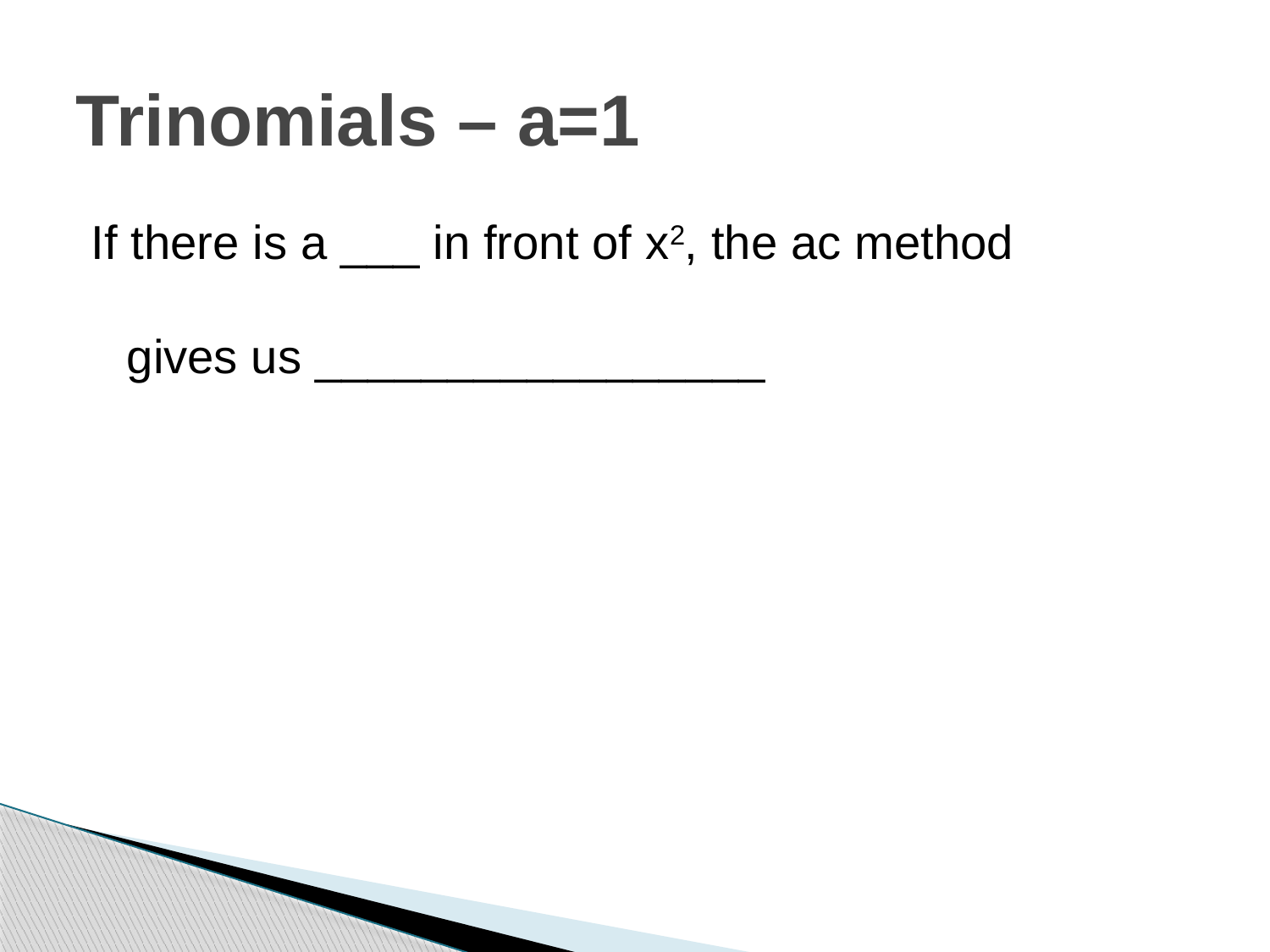

# Trinomials – a=1
If there is a ___ in front of x2, the ac method
gives us _________________